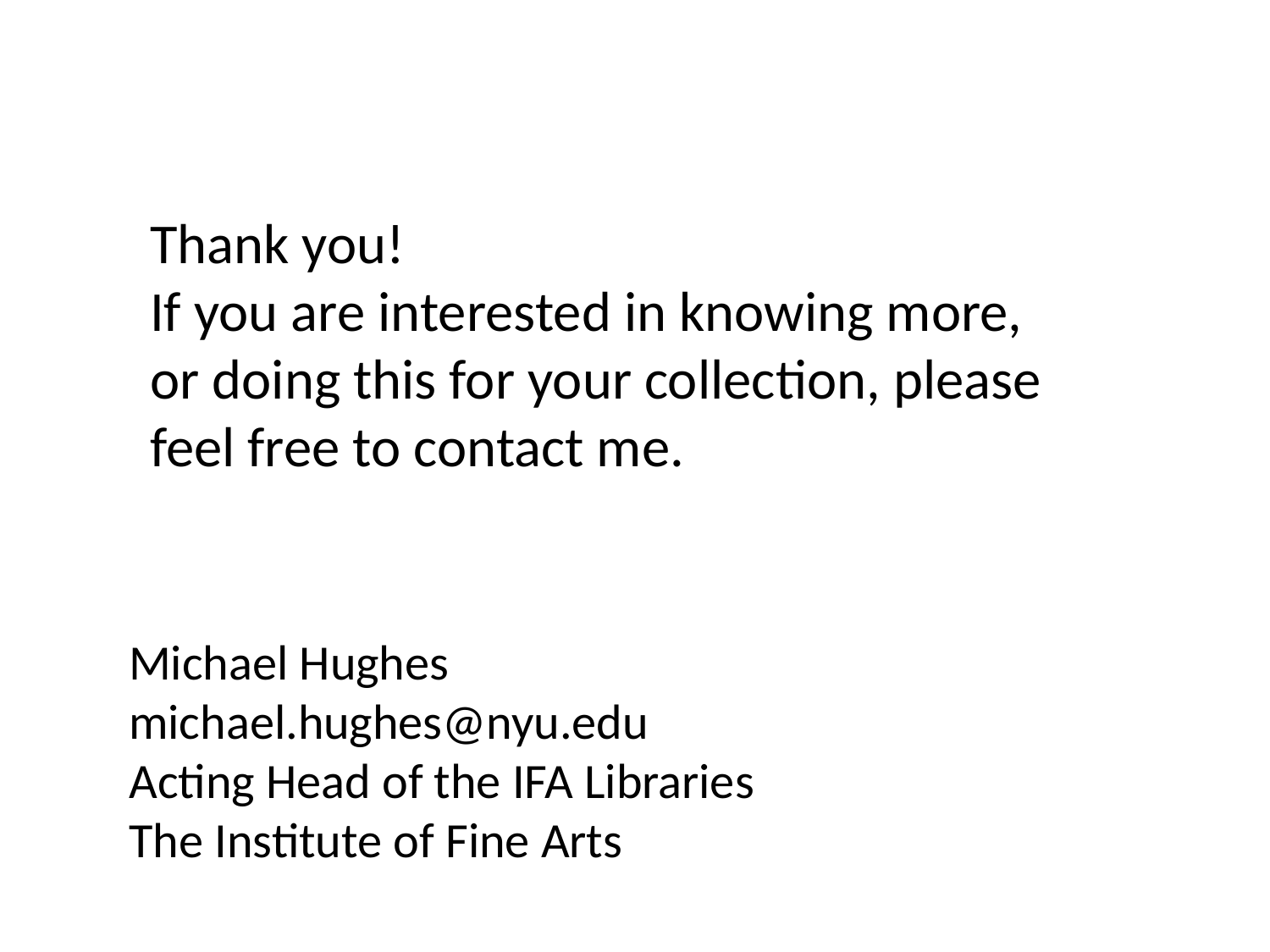

Thank you!
If you are interested in knowing more, or doing this for your collection, please feel free to contact me.
Michael Hughes
michael.hughes@nyu.edu
Acting Head of the IFA Libraries
The Institute of Fine Arts